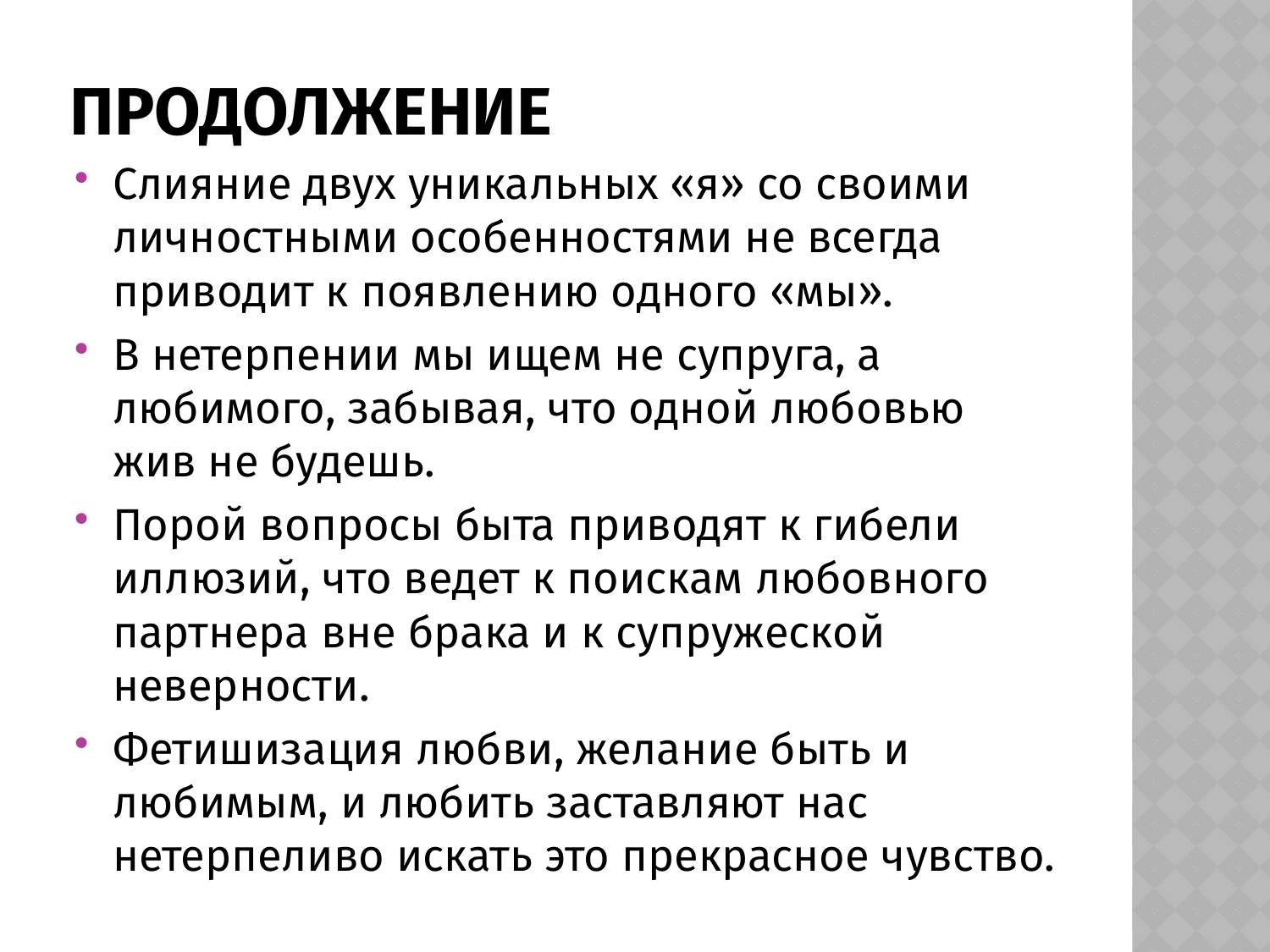

# продолжение
Слияние двух уникальных «я» со своими личностными особенностями не всегда приводит к появлению одного «мы».
В нетерпении мы ищем не супруга, а любимого, забывая, что одной любовью жив не будешь.
Порой вопросы быта приводят к гибели иллюзий, что ведет к поискам любовного партнера вне брака и к супружеской неверности.
Фетишизация любви, желание быть и любимым, и любить заставляют нас нетерпеливо искать это прекрасное чувство.